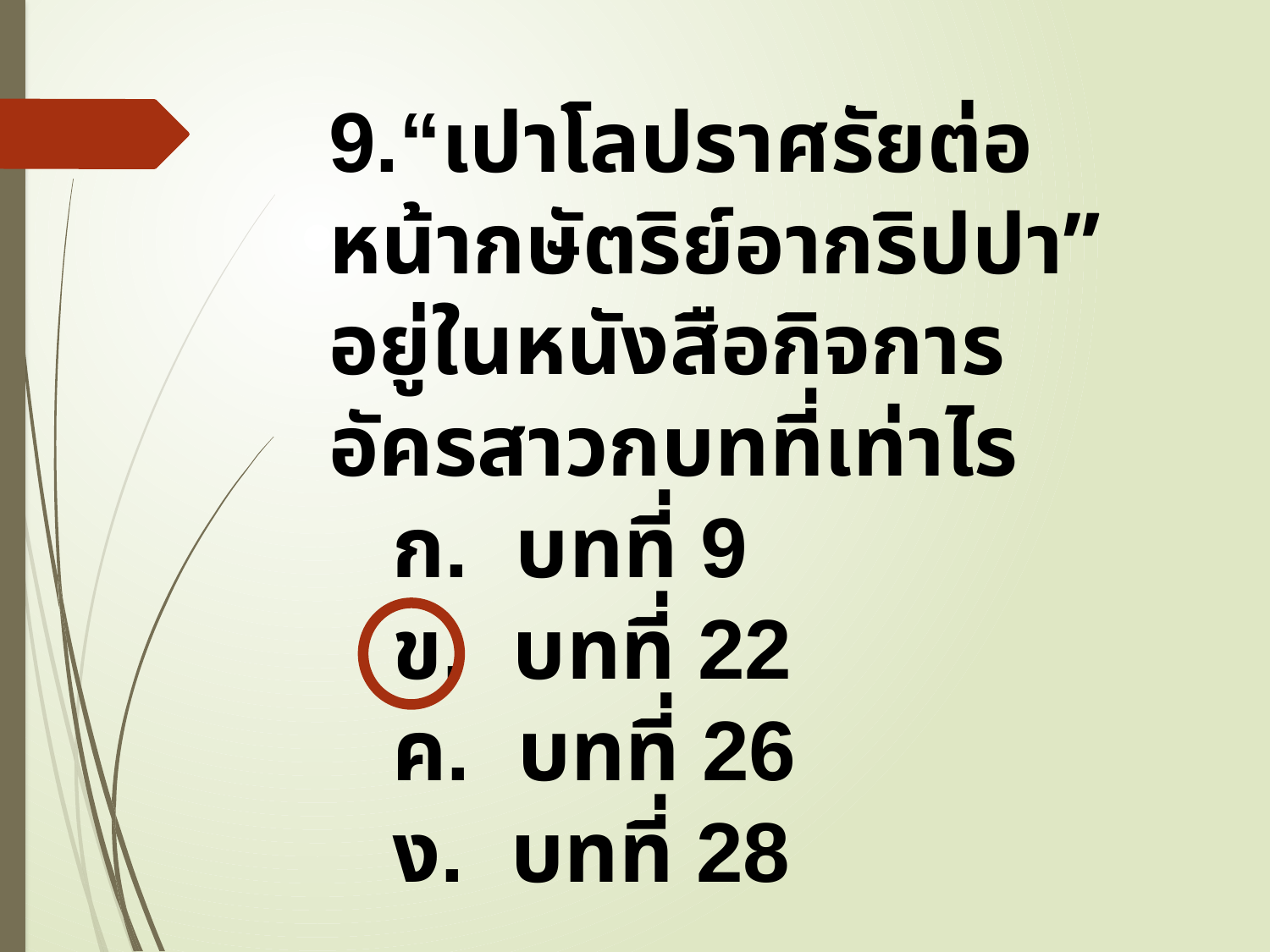

9.“เปาโลปราศรัยต่อหน้ากษัตริย์อากริปปา” อยู่ในหนังสือกิจการอัครสาวกบทที่เท่าไร
ก.  บทที่ 9
ข.  บทที่ 22
ค.  บทที่ 26
ง.  บทที่ 28